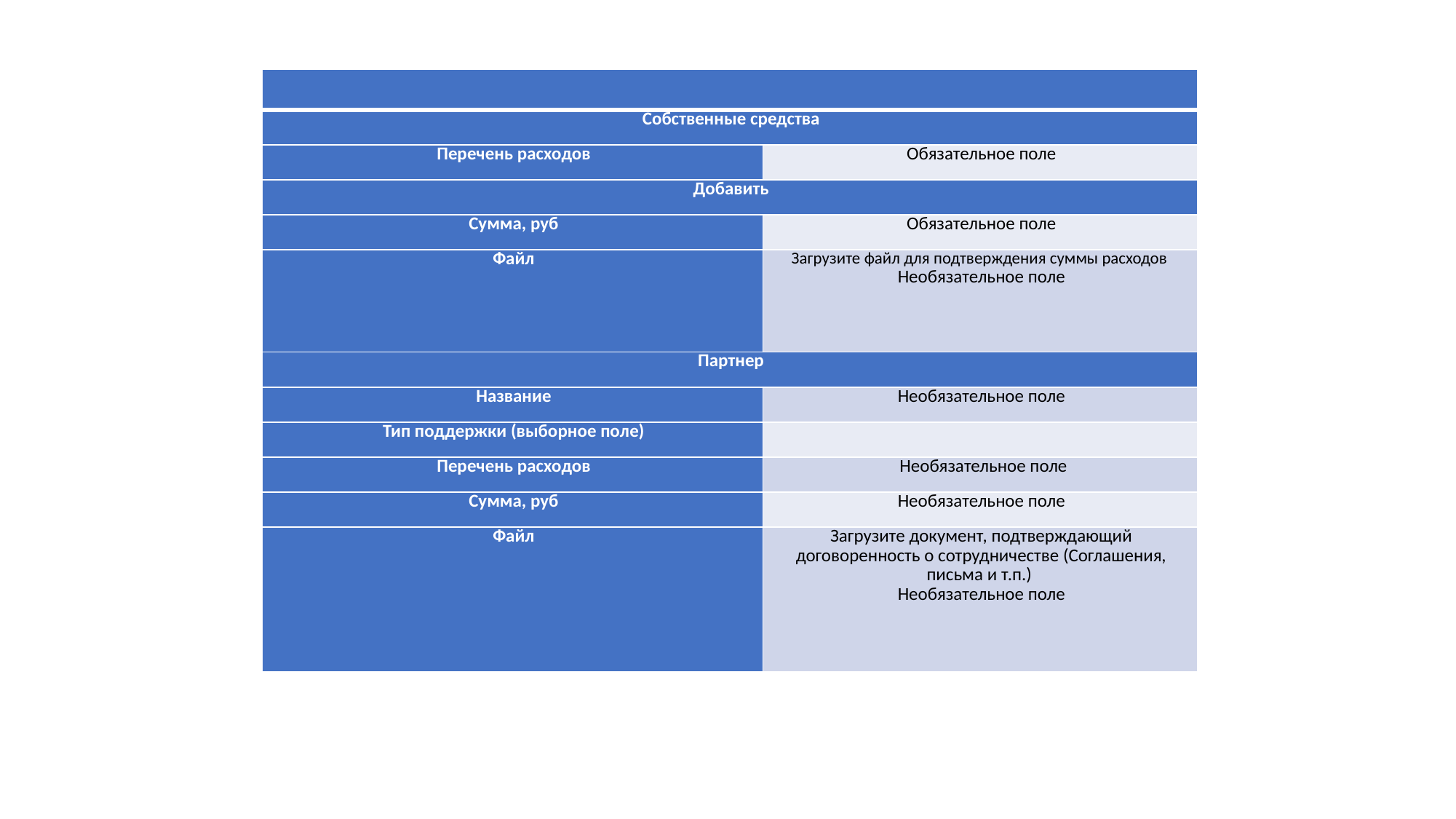

|  |  |
| --- | --- |
| Собственные средства |  |
| Перечень расходов | Обязательное поле |
| Добавить |  |
| Сумма, руб | Обязательное поле |
| Файл | Загрузите файл для подтверждения суммы расходов Необязательное поле |
| Партнер |  |
| Название | Необязательное поле |
| Тип поддержки (выборное поле) |  |
| Перечень расходов | Необязательное поле |
| Сумма, руб | Необязательное поле |
| Файл | Загрузите документ, подтверждающий договоренность о сотрудничестве (Соглашения, письма и т.п.) Необязательное поле |